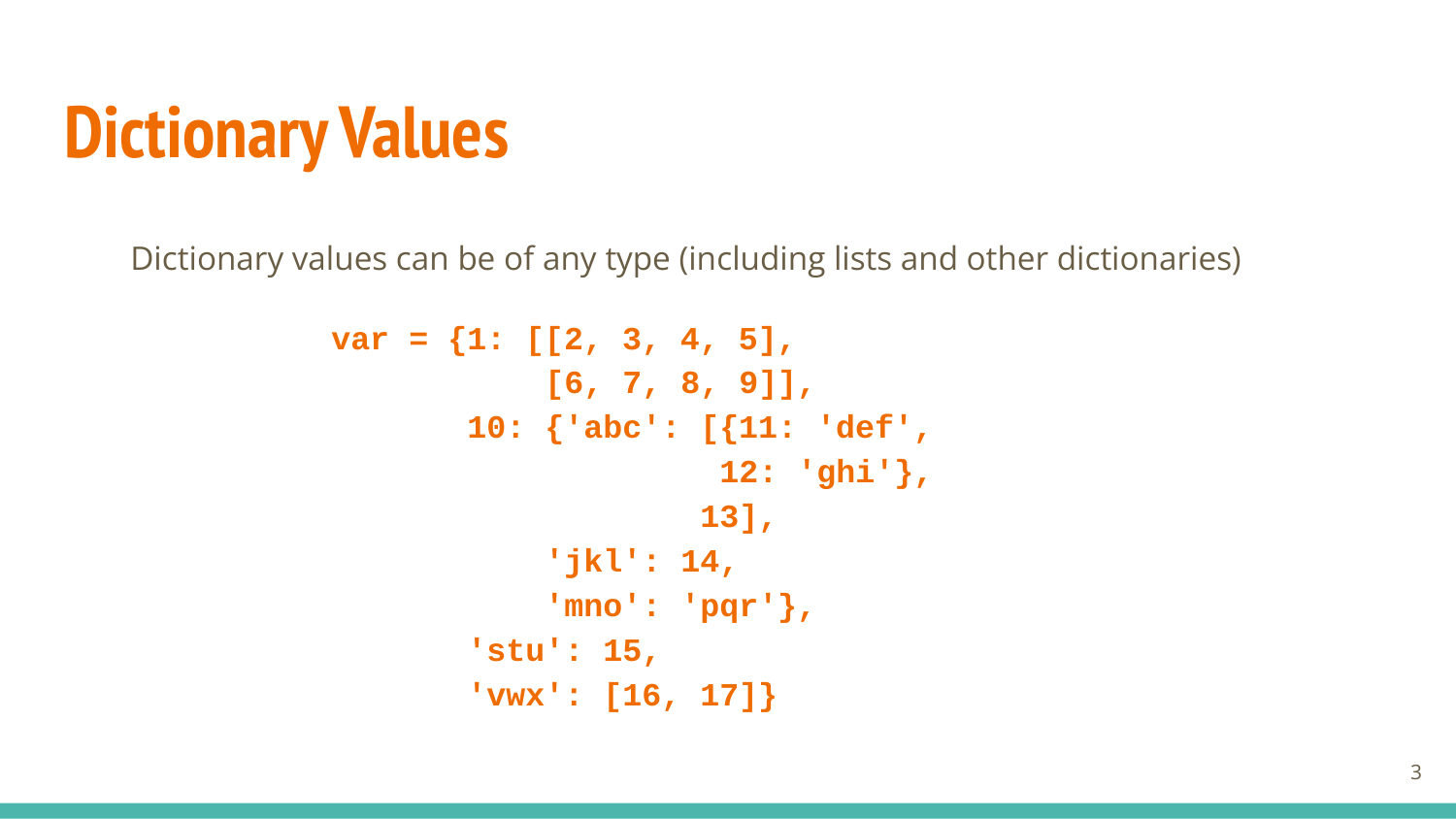

# Dictionary Values
Dictionary values can be of any type (including lists and other dictionaries)
var = {1: [[2, 3, 4, 5],
           [6, 7, 8, 9]],
       10: {'abc': [{11: 'def',
                    12: 'ghi'},
                   13],
           'jkl': 14,
           'mno': 'pqr'},
       'stu': 15,
       'vwx': [16, 17]}

3